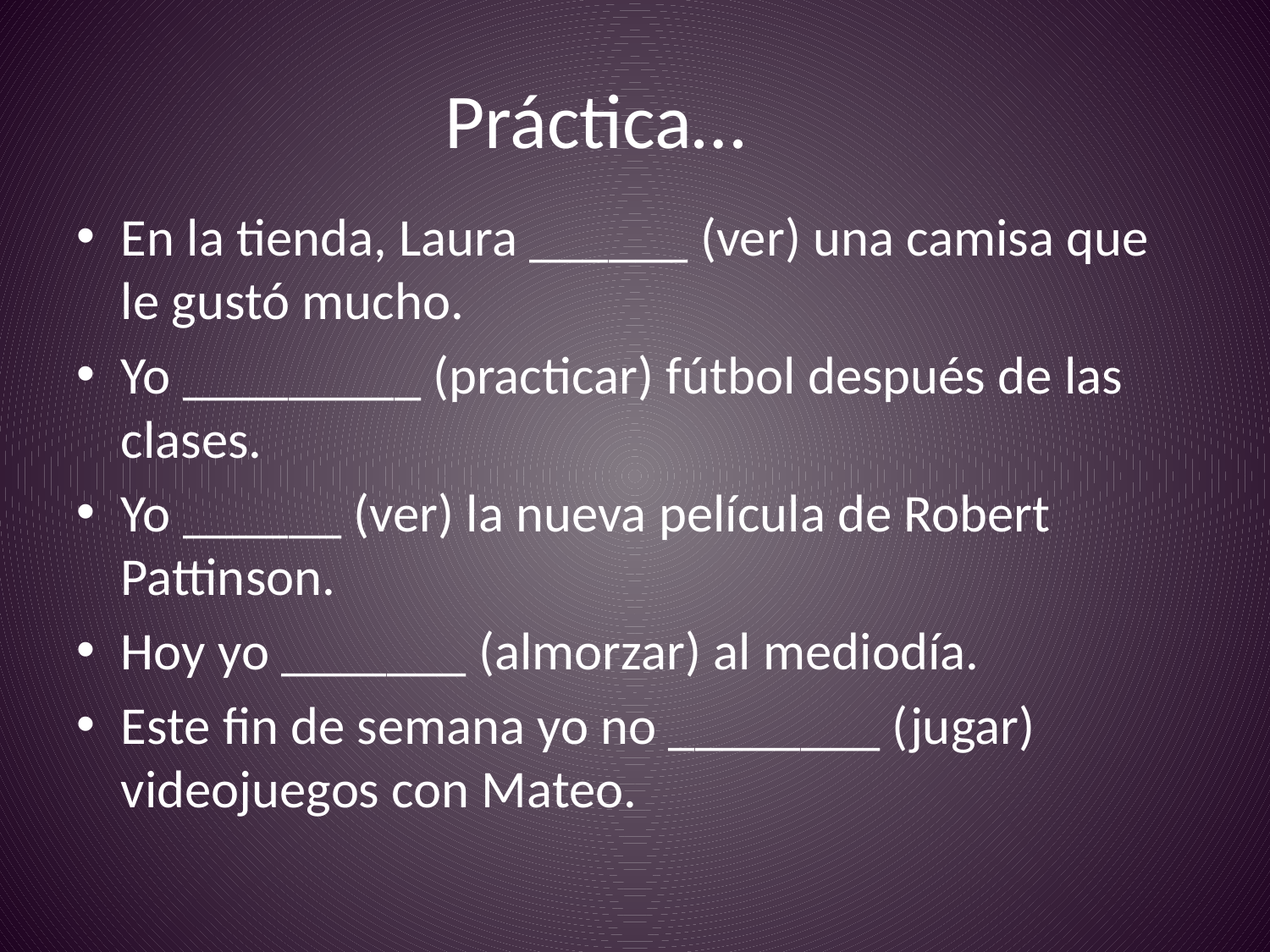

# Práctica…
En la tienda, Laura ______ (ver) una camisa que le gustó mucho.
Yo _________ (practicar) fútbol después de las clases.
Yo ______ (ver) la nueva película de Robert Pattinson.
Hoy yo _______ (almorzar) al mediodía.
Este fin de semana yo no ________ (jugar) videojuegos con Mateo.